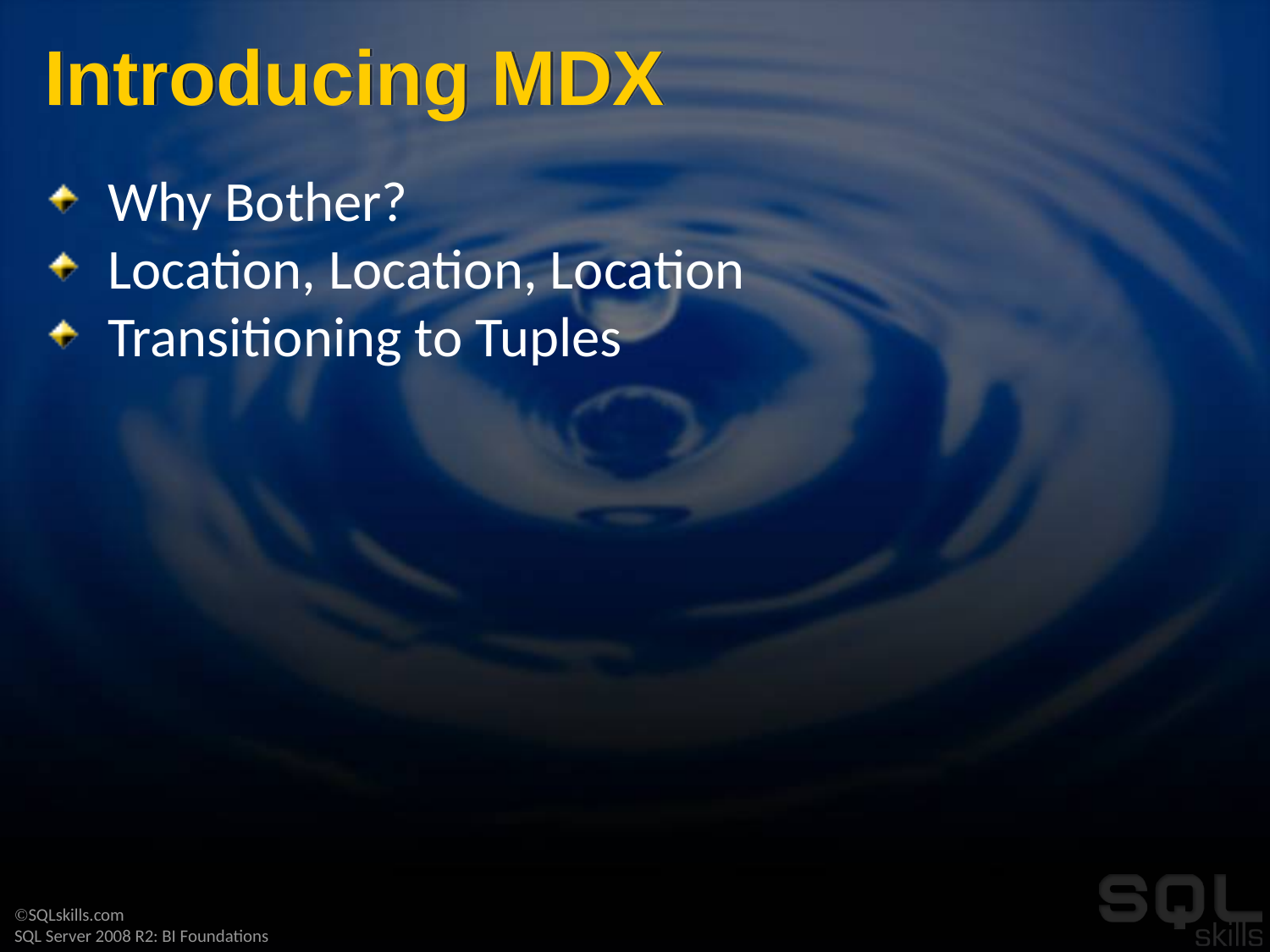

# Introducing MDX
Why Bother?
Location, Location, Location
Transitioning to Tuples